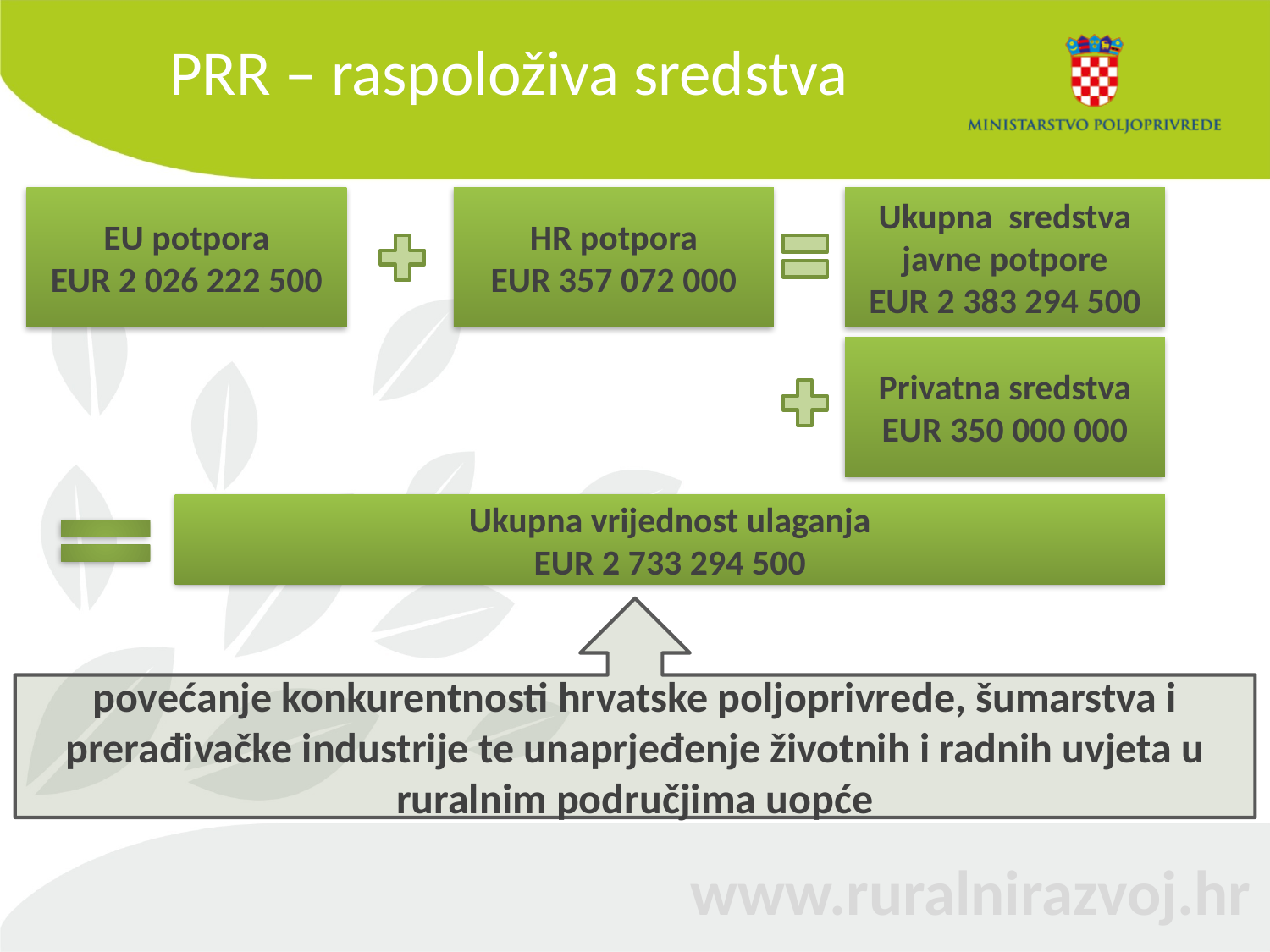

# PRR – raspoloživa sredstva
HR potpora
EUR 357 072 000
EU potpora
EUR 2 026 222 500
Ukupna  sredstva javne potpore
EUR 2 383 294 500

Privatna sredstva
EUR 350 000 000

Ukupna vrijednost ulaganja
EUR 2 733 294 500

povećanje konkurentnosti hrvatske poljoprivrede, šumarstva i prerađivačke industrije te unaprjeđenje životnih i radnih uvjeta u ruralnim područjima uopće